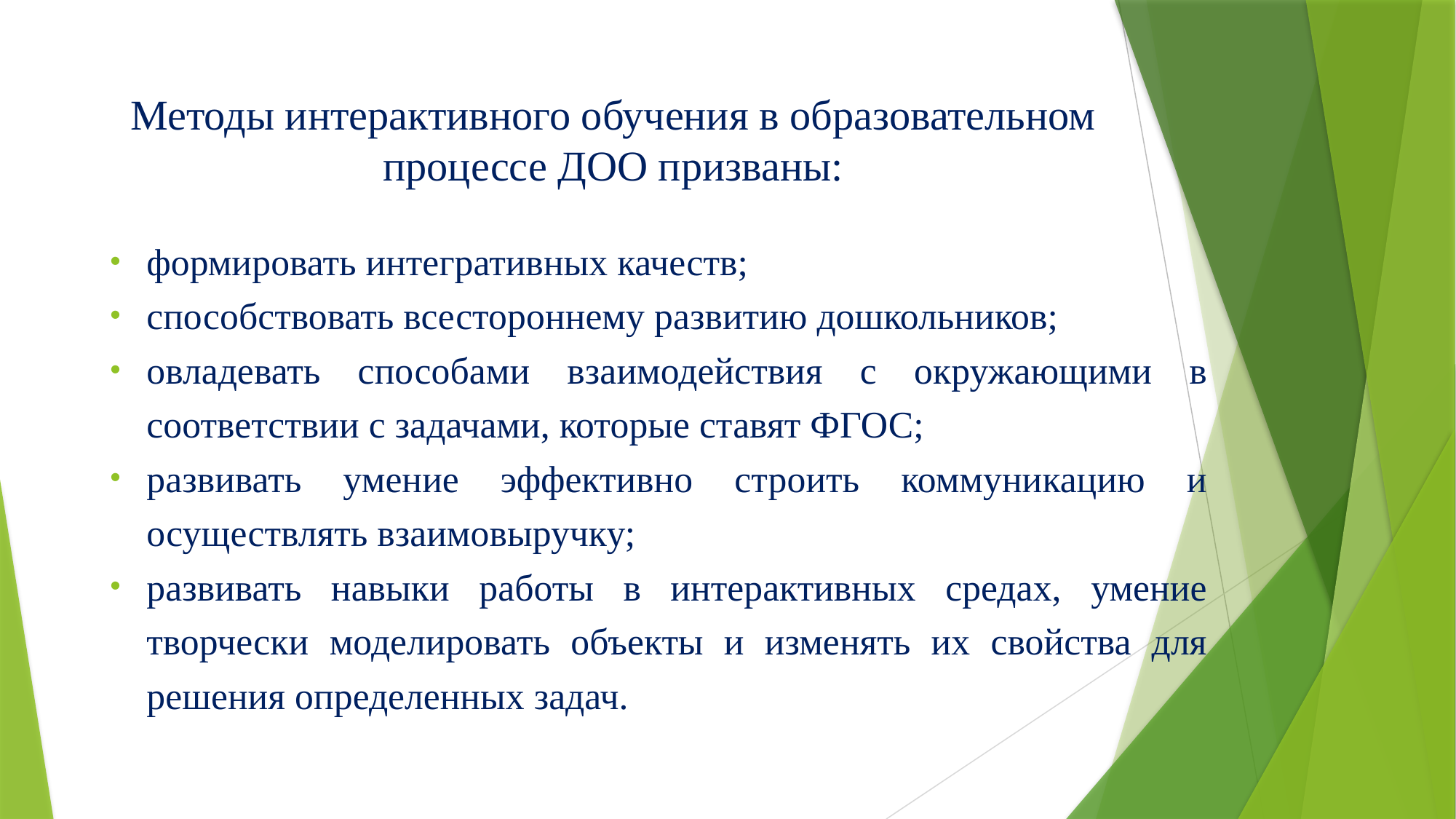

# Методы интерактивного обучения в образовательном процессе ДОО призваны:
формировать интегративных качеств;
способствовать всестороннему развитию дошкольников;
овладевать способами взаимодействия с окружающими в соответствии с задачами, которые ставят ФГОС;
развивать умение эффективно строить коммуникацию и осуществлять взаимовыручку;
развивать навыки работы в интерактивных средах, умение творчески моделировать объекты и изменять их свойства для решения определенных задач.